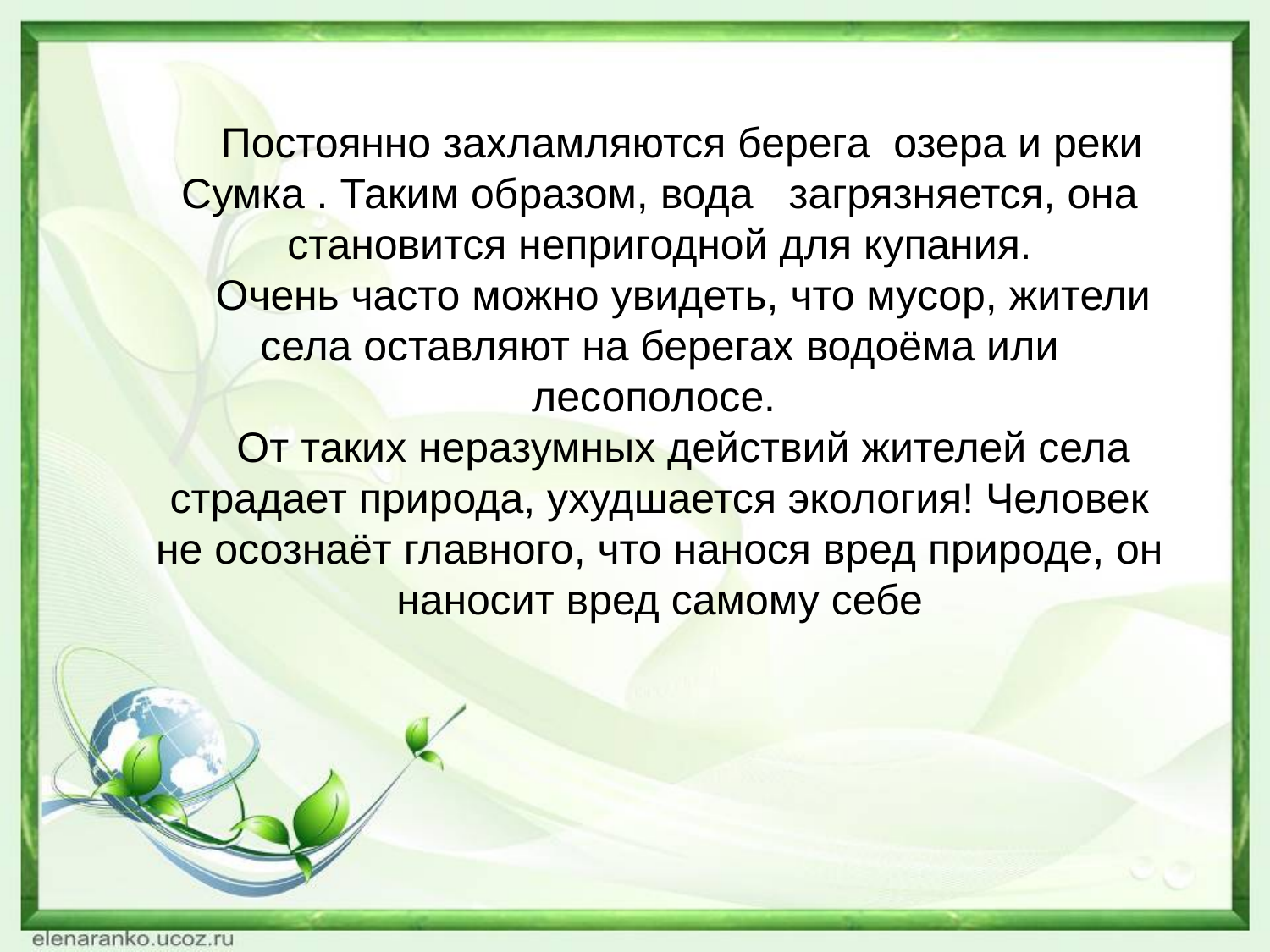

Постоянно захламляются берега  озера и реки Сумка . Таким образом, вода   загрязняется, она становится непригодной для купания.
    Очень часто можно увидеть, что мусор, жители села оставляют на берегах водоёма или лесополосе.
    От таких неразумных действий жителей села страдает природа, ухудшается экология! Человек не осознаёт главного, что нанося вред природе, он наносит вред самому себе